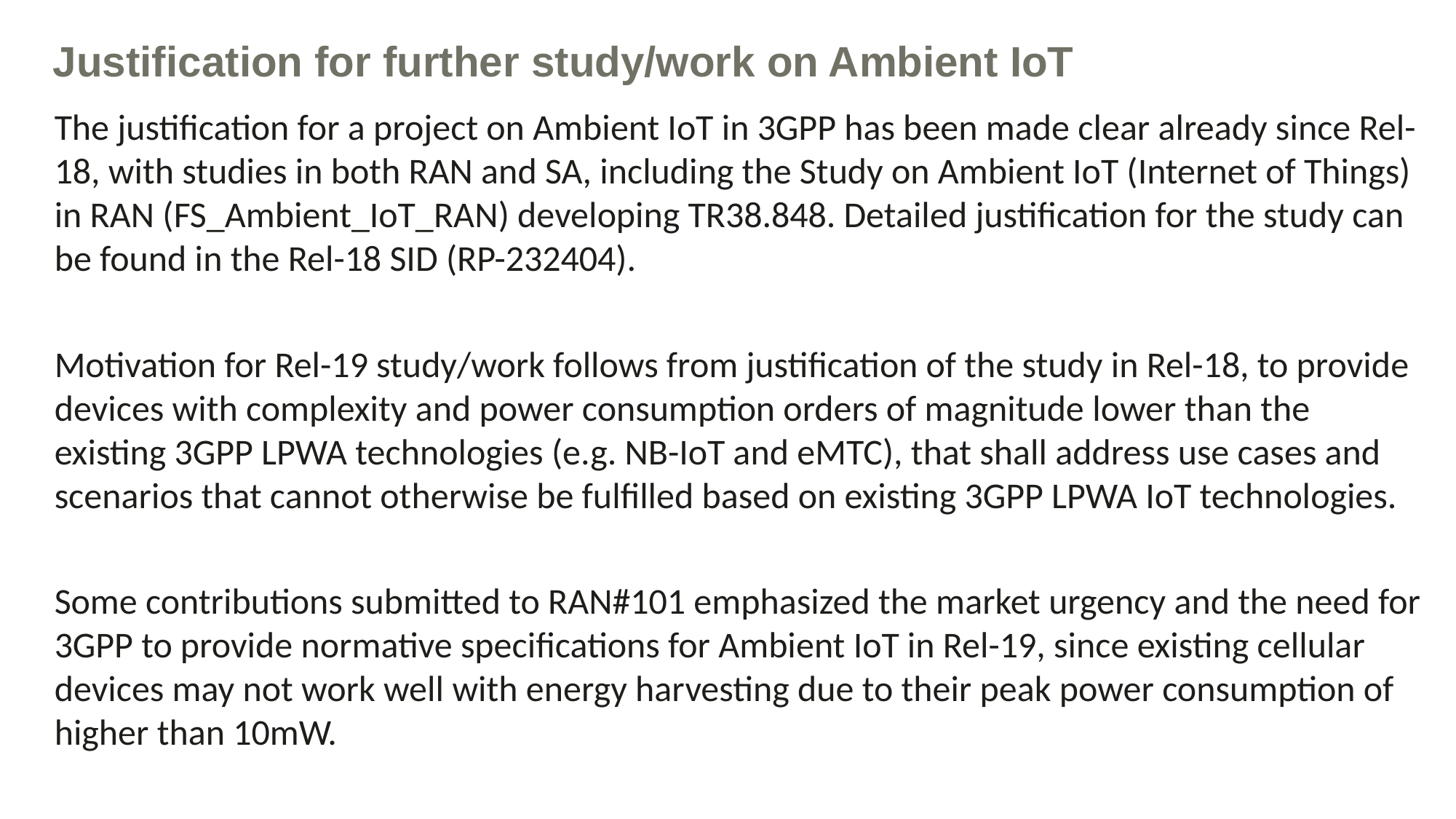

Justification for further study/work on Ambient IoT
The justification for a project on Ambient IoT in 3GPP has been made clear already since Rel-18, with studies in both RAN and SA, including the Study on Ambient IoT (Internet of Things) in RAN (FS_Ambient_IoT_RAN) developing TR38.848. Detailed justification for the study can be found in the Rel-18 SID (RP-232404).

Motivation for Rel-19 study/work follows from justification of the study in Rel-18, to provide devices with complexity and power consumption orders of magnitude lower than the existing 3GPP LPWA technologies (e.g. NB-IoT and eMTC), that shall address use cases and scenarios that cannot otherwise be fulfilled based on existing 3GPP LPWA IoT technologies.

Some contributions submitted to RAN#101 emphasized the market urgency and the need for 3GPP to provide normative specifications for Ambient IoT in Rel-19, since existing cellular devices may not work well with energy harvesting due to their peak power consumption of higher than 10mW.